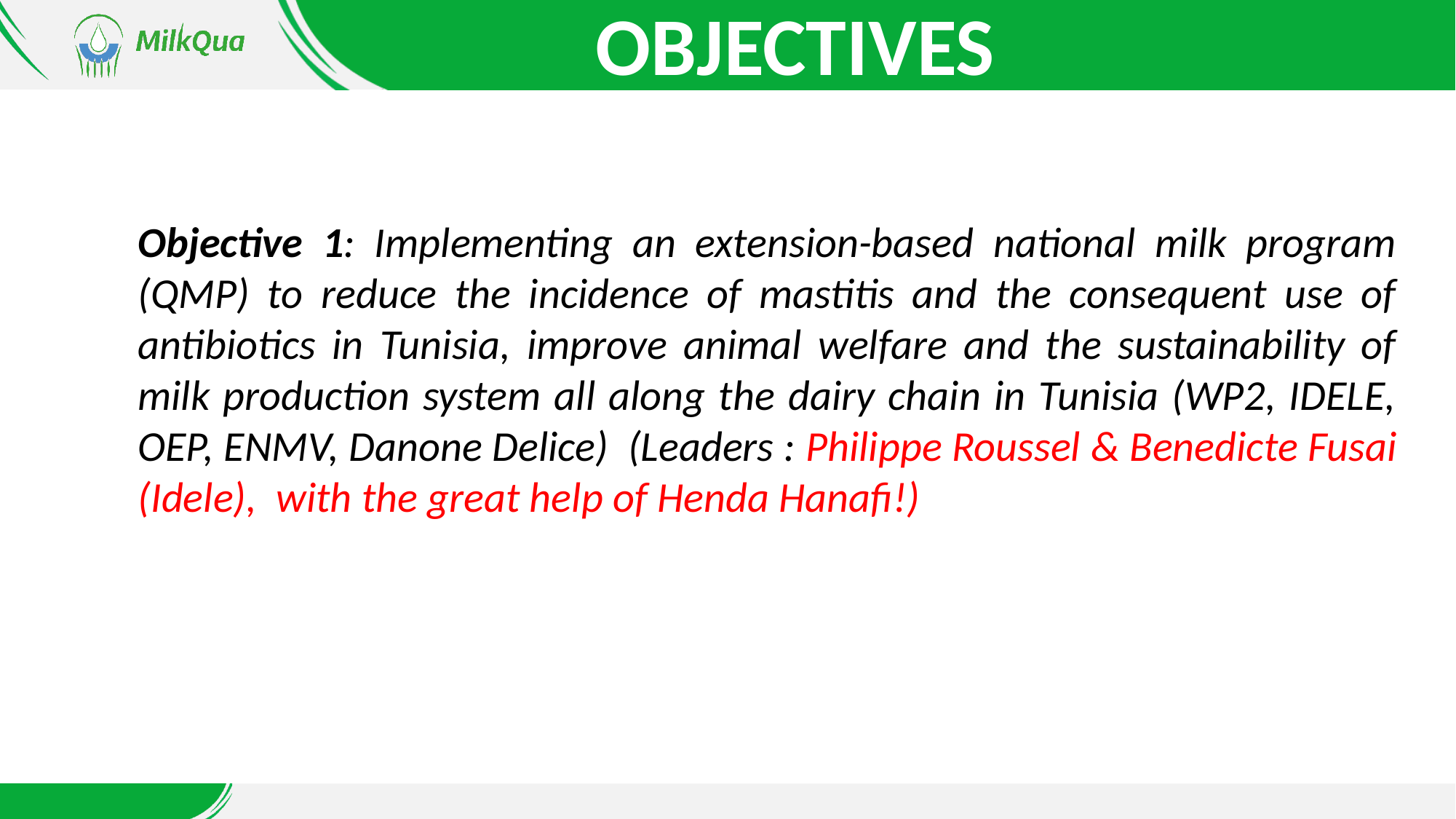

OBJECTIVES
Objective 1: Implementing an extension-based national milk program (QMP) to reduce the incidence of mastitis and the consequent use of antibiotics in Tunisia, improve animal welfare and the sustainability of milk production system all along the dairy chain in Tunisia (WP2, IDELE, OEP, ENMV, Danone Delice)  (Leaders : Philippe Roussel & Benedicte Fusai (Idele),  with the great help of Henda Hanafi!)